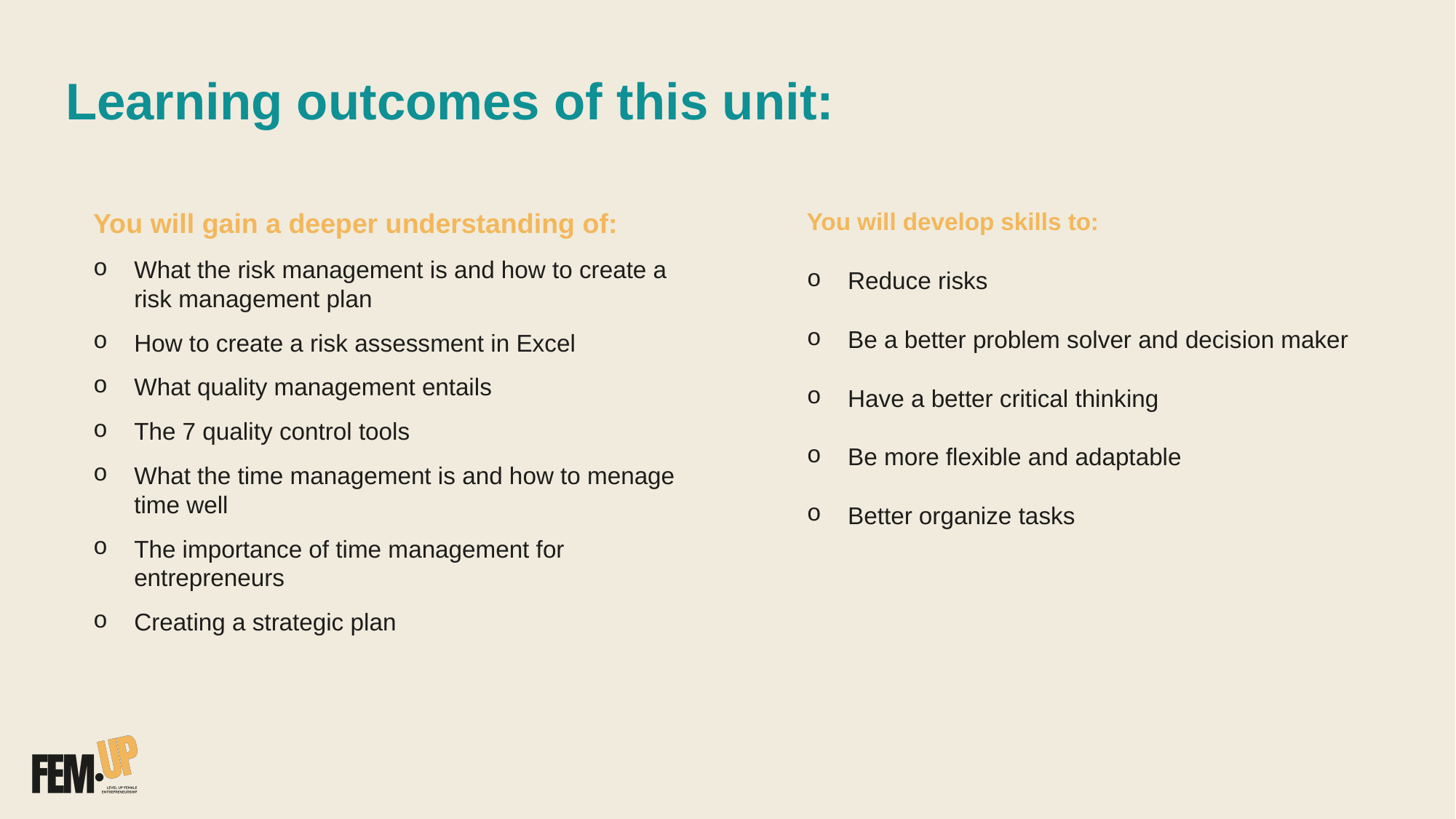

# Learning outcomes of this unit:
You will gain a deeper understanding of:
What the risk management is and how to create a risk management plan
How to create a risk assessment in Excel
What quality management entails
The 7 quality control tools
What the time management is and how to menage time well
The importance of time management for entrepreneurs
Creating a strategic plan
You will develop skills to:
Reduce risks
Be a better problem solver and decision maker
Have a better critical thinking
Be more flexible and adaptable
Better organize tasks